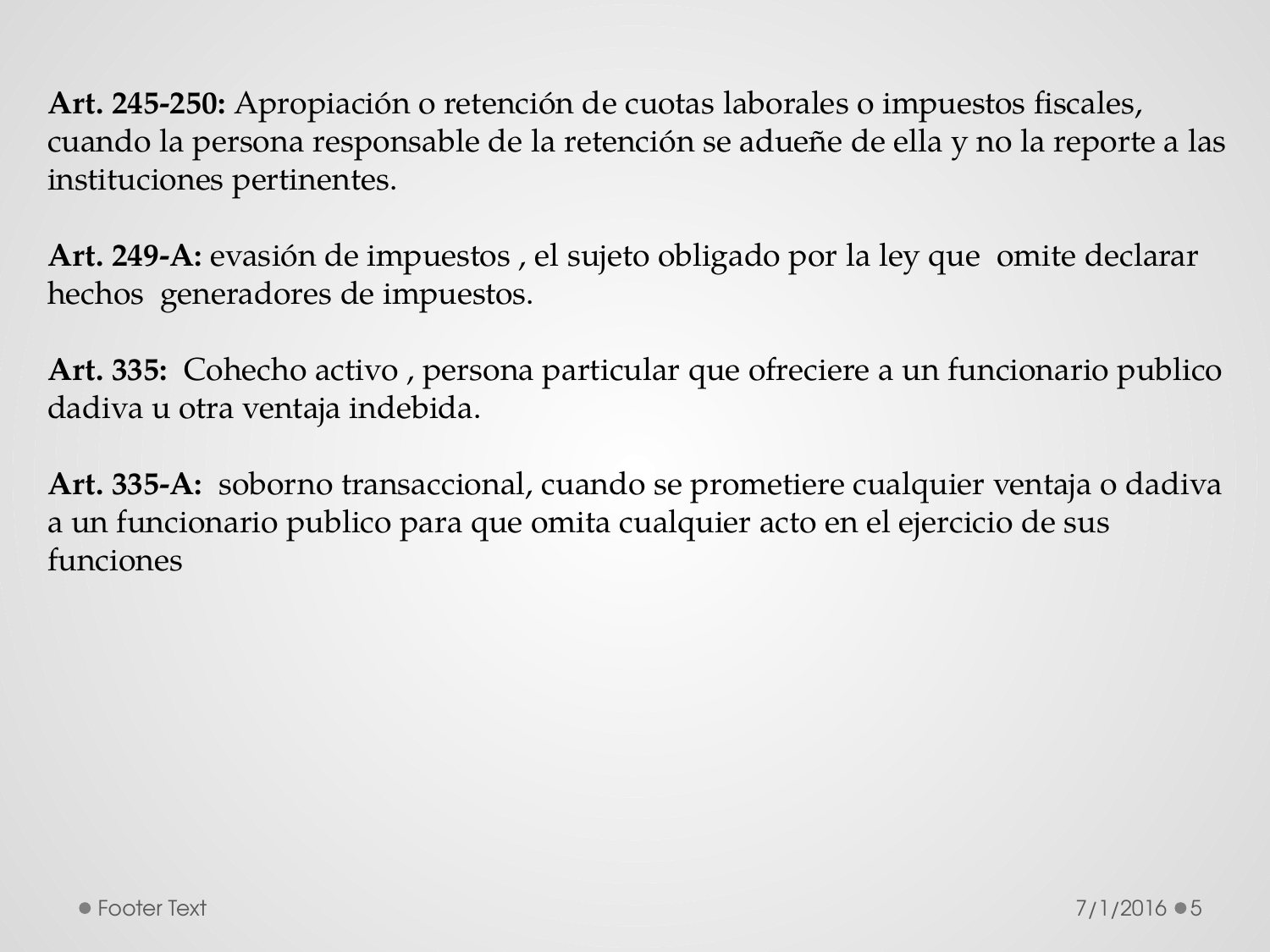

Art. 245-250: Apropiación o retención de cuotas laborales o impuestos fiscales, cuando la persona responsable de la retención se adueñe de ella y no la reporte a las instituciones pertinentes.

Art. 249-A: evasión de impuestos , el sujeto obligado por la ley que  omite declarar hechos  generadores de impuestos.

Art. 335:  Cohecho activo , persona particular que ofreciere a un funcionario publico dadiva u otra ventaja indebida.

Art. 335-A:  soborno transaccional, cuando se prometiere cualquier ventaja o dadiva a un funcionario publico para que omita cualquier acto en el ejercicio de sus funciones

Footer Text
7/1/2016
5